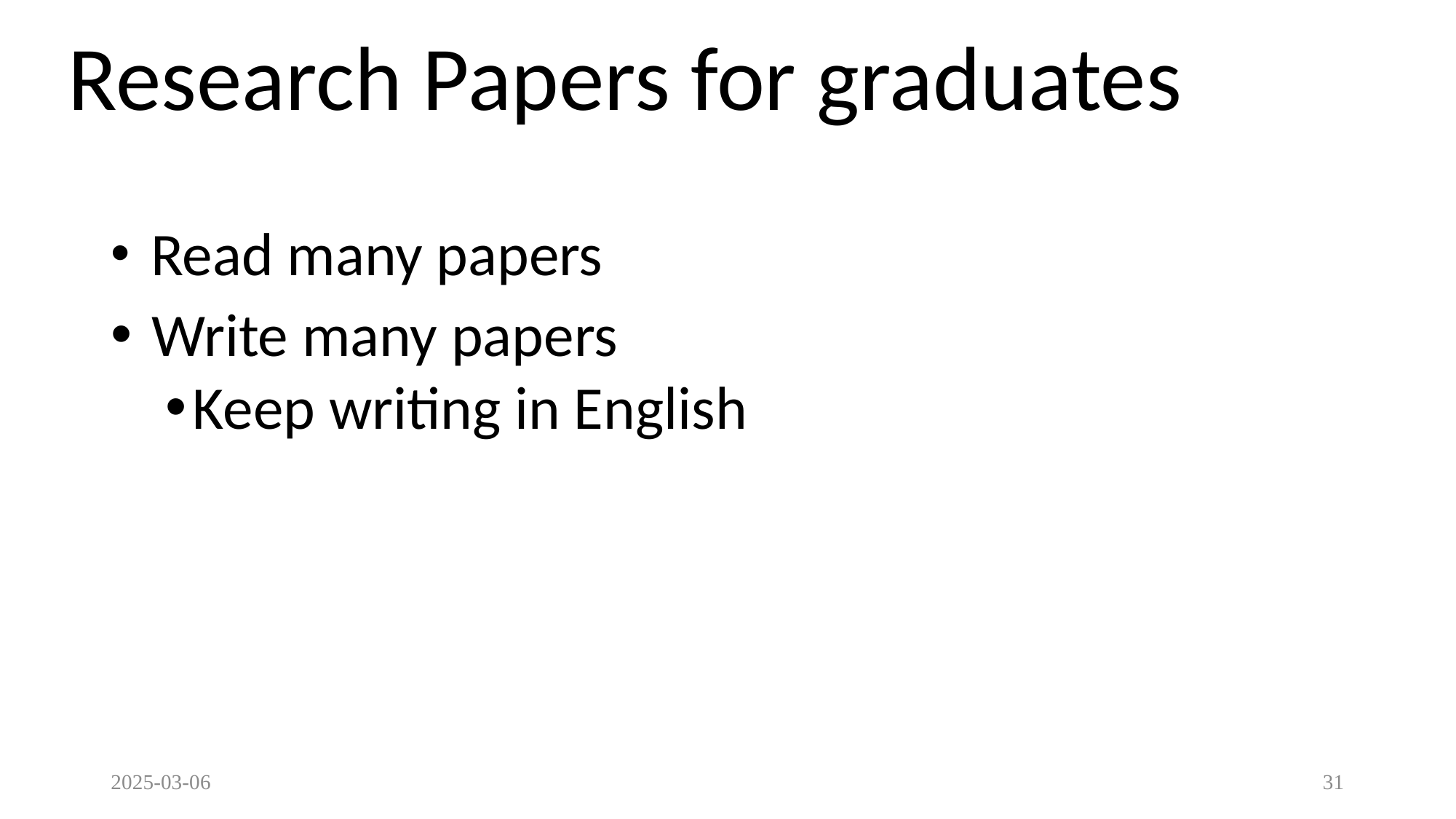

# Research Papers for graduates
 Read many papers
 Write many papers
Keep writing in English
2025-03-06
31